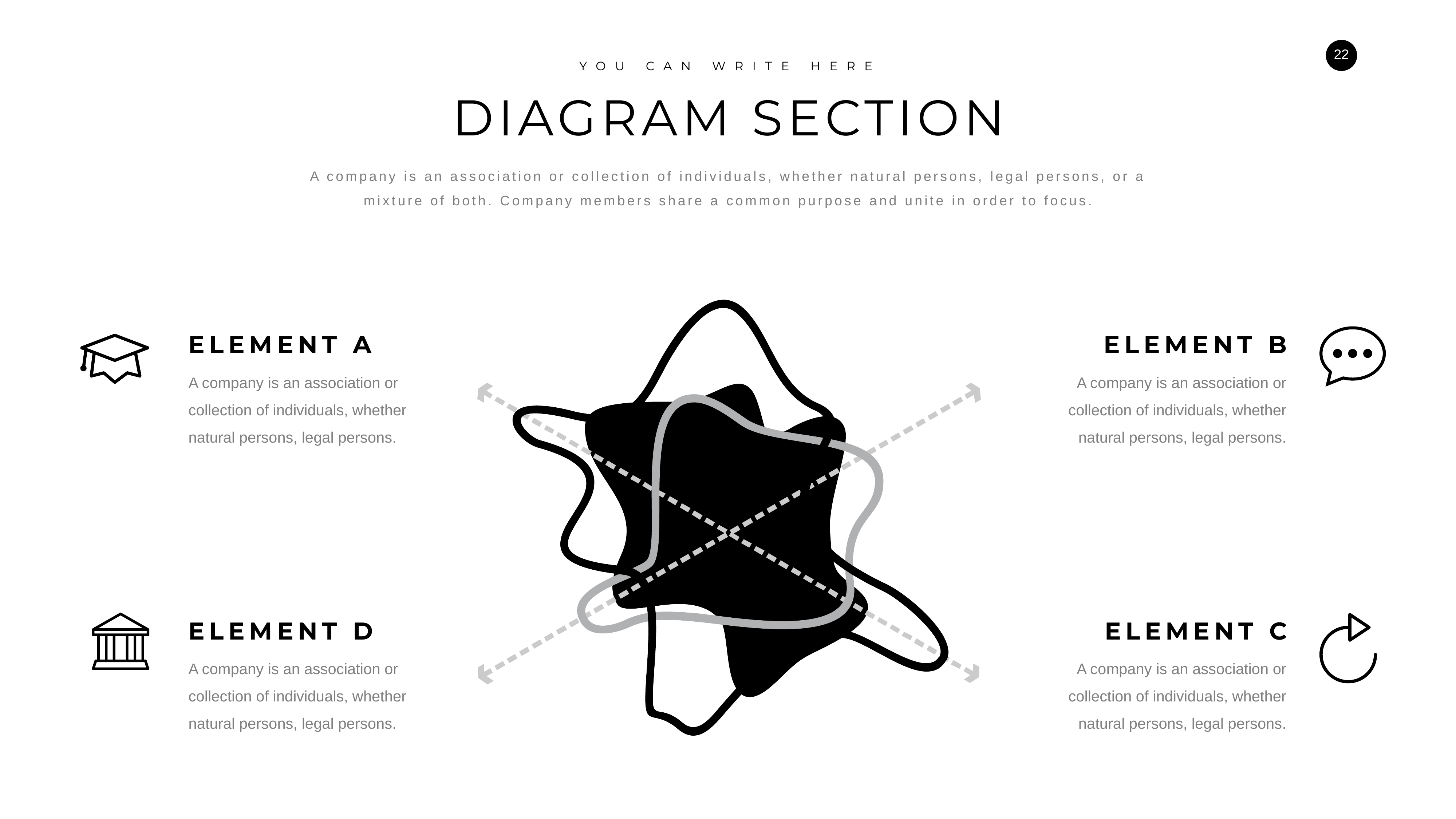

YOU CAN WRITE HERE
DIAGRAM SECTION
A company is an association or collection of individuals, whether natural persons, legal persons, or a mixture of both. Company members share a common purpose and unite in order to focus.

ELEMENT A
A company is an association or collection of individuals, whether natural persons, legal persons.
ELEMENT B
A company is an association or collection of individuals, whether natural persons, legal persons.

ELEMENT D
A company is an association or collection of individuals, whether natural persons, legal persons.
ELEMENT C
A company is an association or collection of individuals, whether natural persons, legal persons.